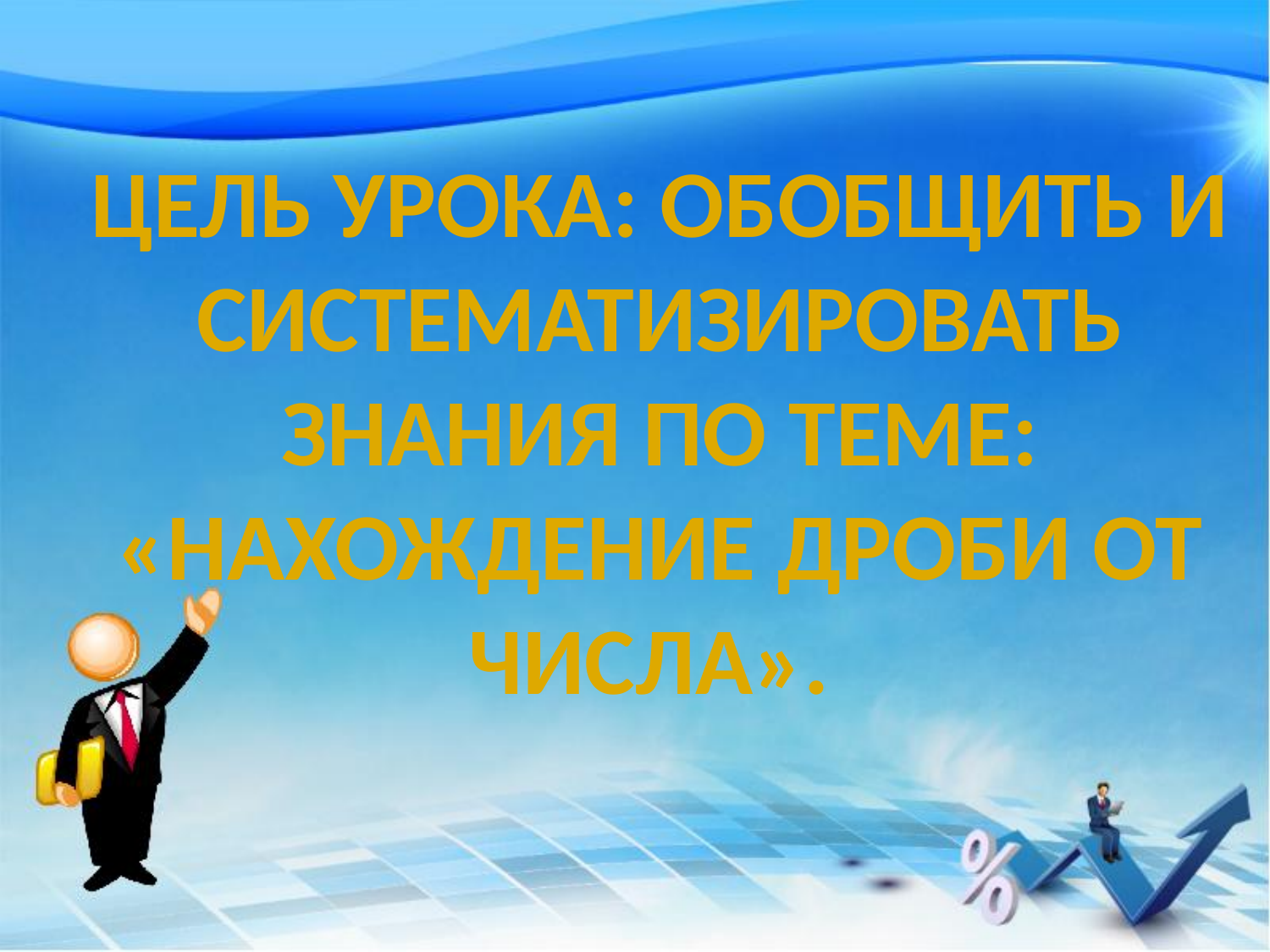

Цель урока: Обобщить и систематизировать знания по теме: «Нахождение дроби от числа».